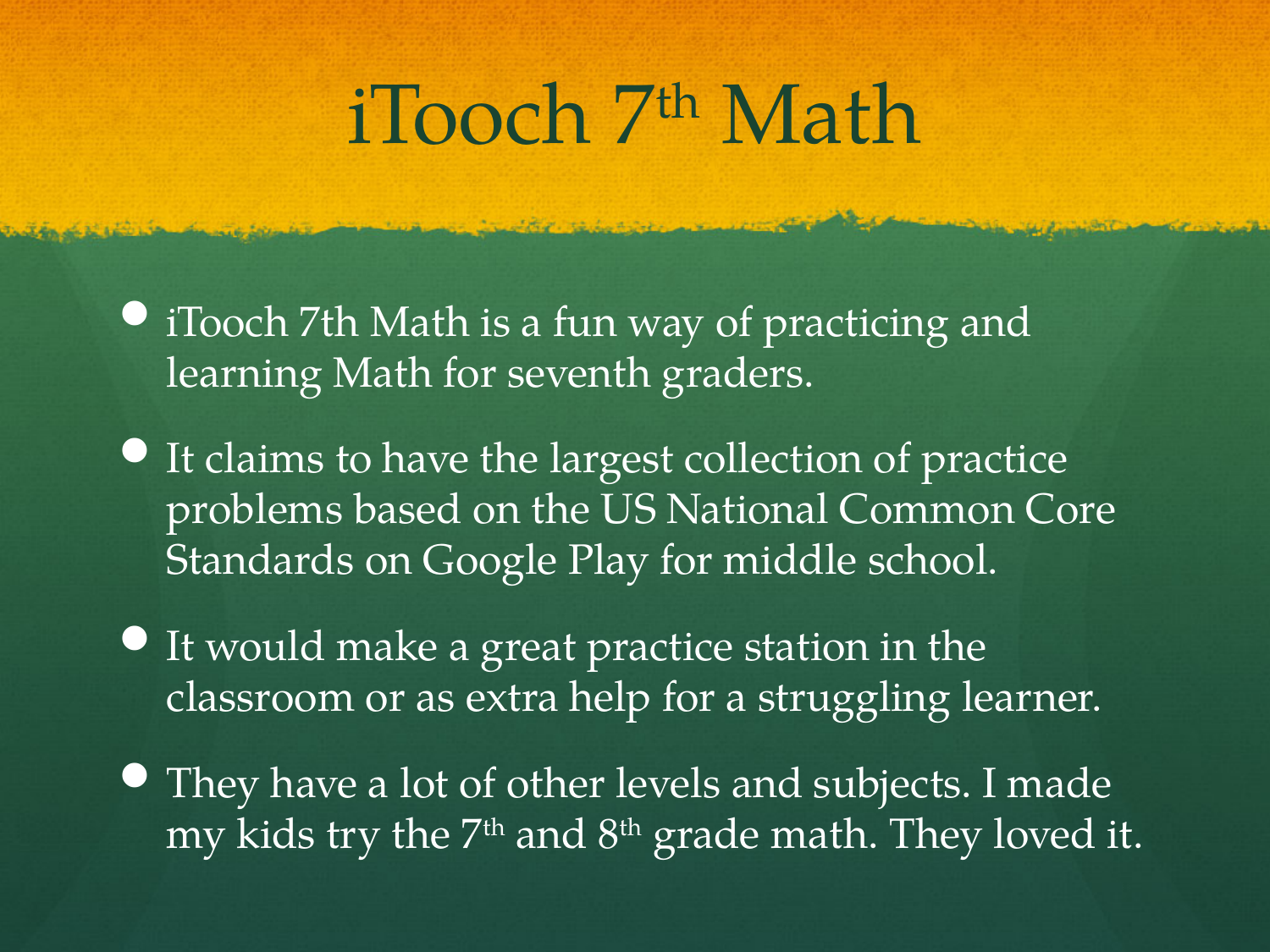

# iTooch 7th Math
iTooch 7th Math is a fun way of practicing and learning Math for seventh graders.
It claims to have the largest collection of practice problems based on the US National Common Core Standards on Google Play for middle school.
It would make a great practice station in the classroom or as extra help for a struggling learner.
They have a lot of other levels and subjects. I made my kids try the 7th and 8th grade math. They loved it.